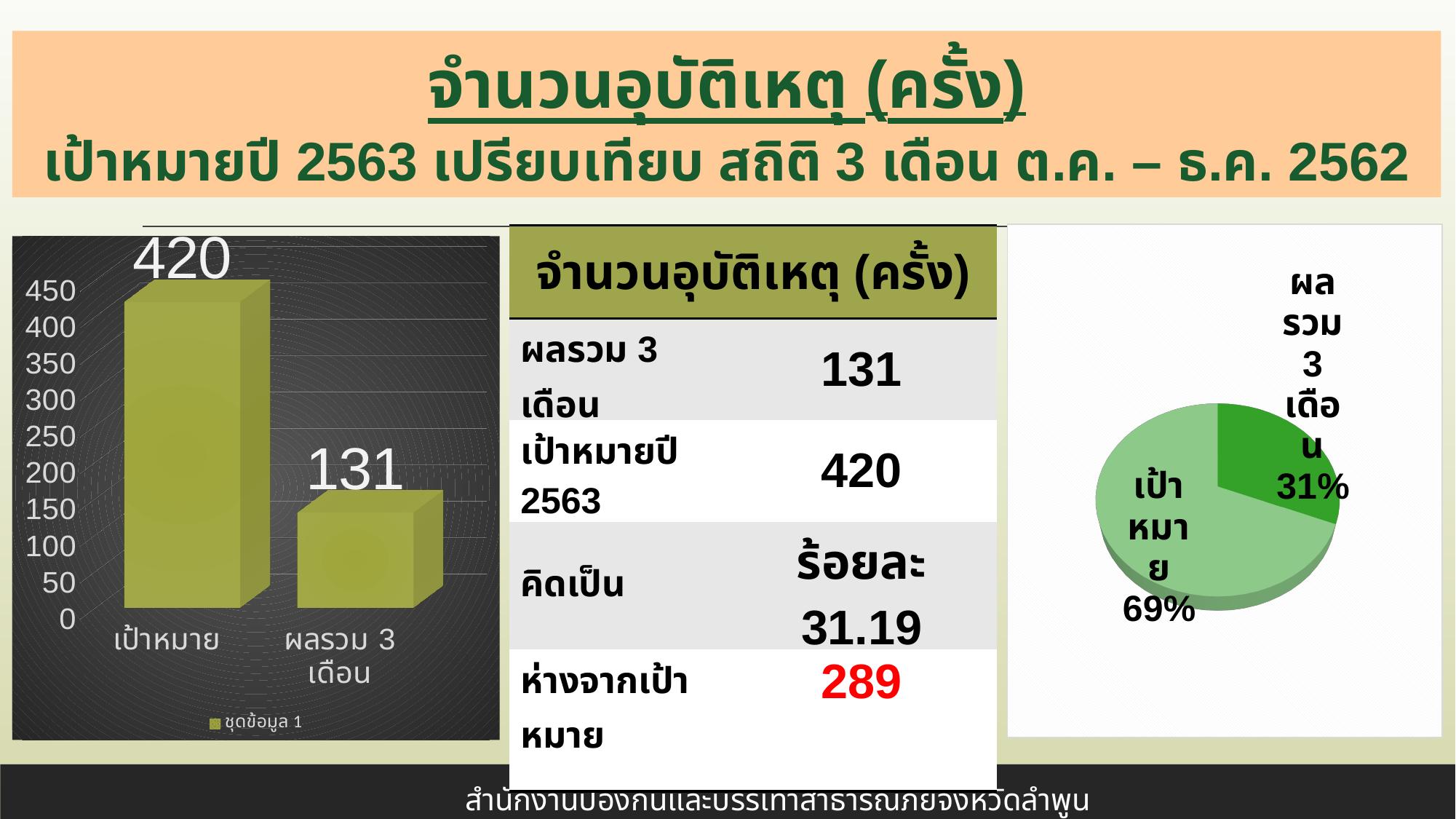

จำนวนอุบัติเหตุ (ครั้ง)
เป้าหมายปี 2563 เปรียบเทียบ สถิติ 3 เดือน ต.ค. – ธ.ค. 2562

[unsupported chart]

[unsupported chart]

| จำนวนอุบัติเหตุ (ครั้ง) |  |
| --- | --- |
| ผลรวม 3 เดือน | 131 |
| เป้าหมายปี 2563 | 420 |
| คิดเป็น | ร้อยละ 31.19 |
| ห่างจากเป้าหมาย | 289 |
สำนักงานป้องกันและบรรเทาสาธารณภัยจังหวัดลำพูน